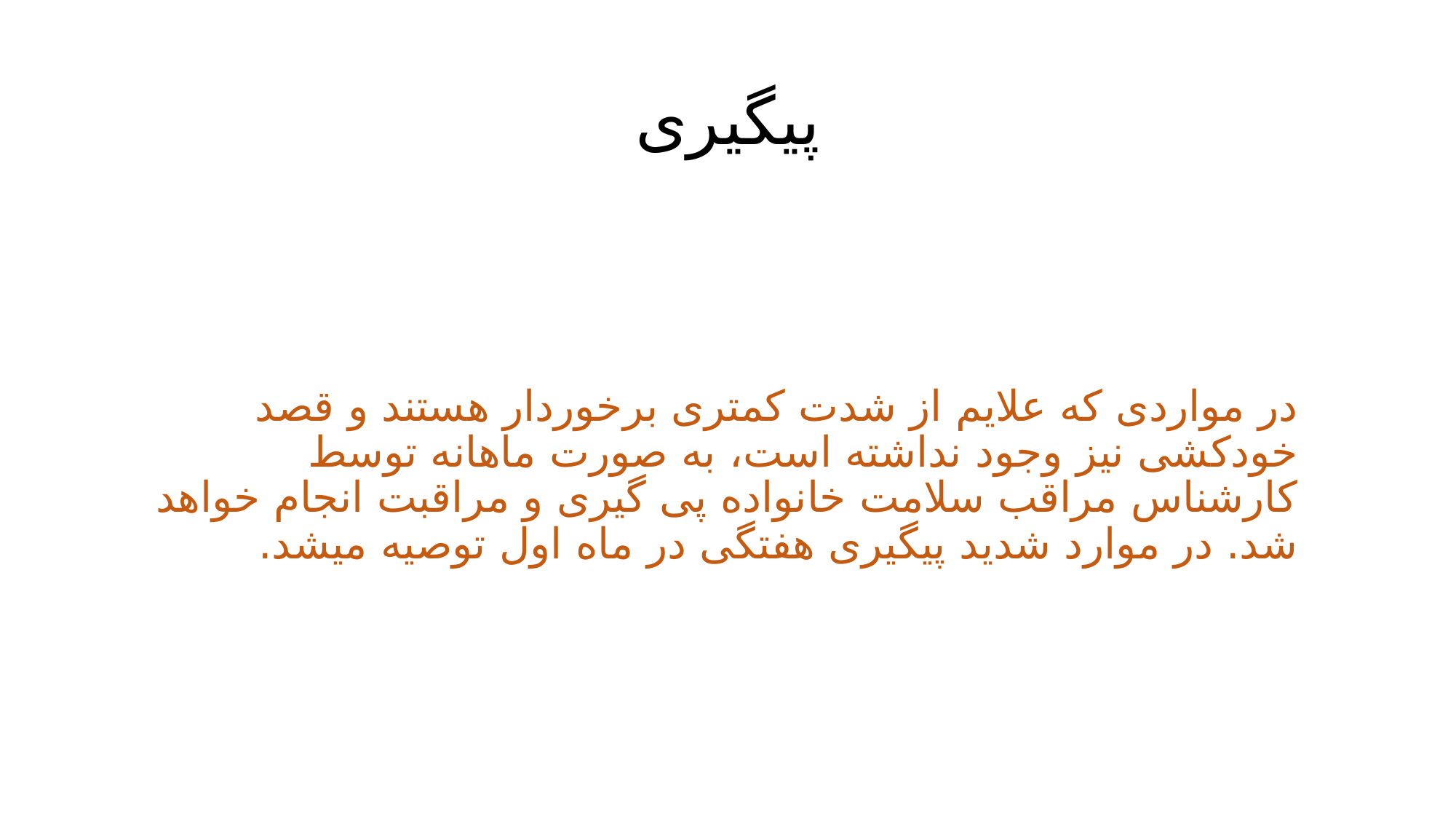

# پیگیری
در مواردی که علایم از شدت کمتری برخوردار هستند و قصد خودکشی نیز وجود نداشته است، به صورت ماهانه توسط کارشناس مراقب سلامت خانواده پی گیری و مراقبت انجام خواهد شد. در موارد شدید پیگیری هفتگی در ماه اول توصیه میشد.